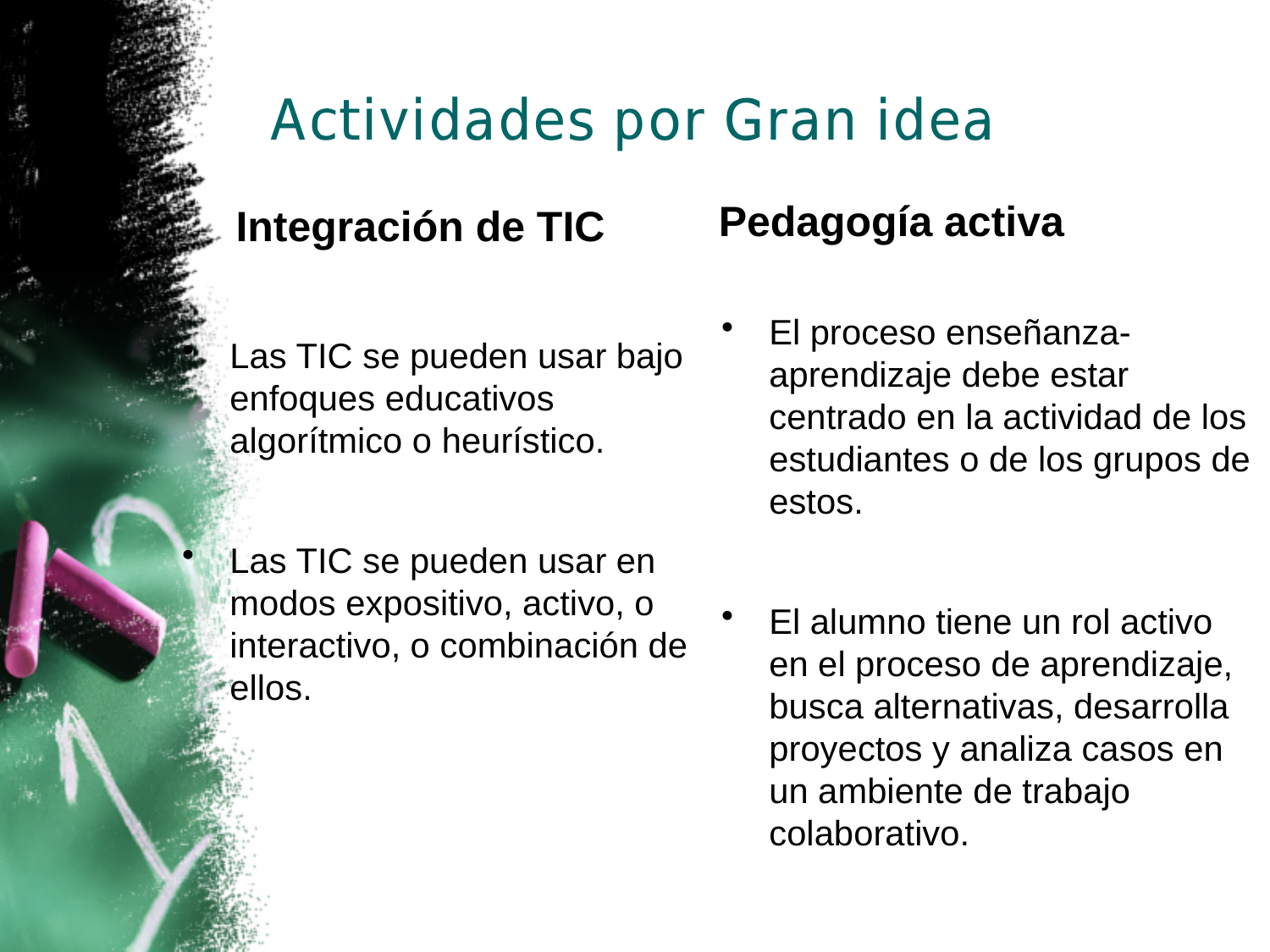

# Actividades por Gran idea
Pedagogía activa
Integración de TIC
El proceso enseñanza-aprendizaje debe estar centrado en la actividad de los estudiantes o de los grupos de estos.

El alumno tiene un rol activo en el proceso de aprendizaje, busca alternativas, desarrolla proyectos y analiza casos en un ambiente de trabajo colaborativo.
Las TIC se pueden usar bajo enfoques educativos algorítmico o heurístico.

Las TIC se pueden usar en modos expositivo, activo, o interactivo, o combinación de ellos.